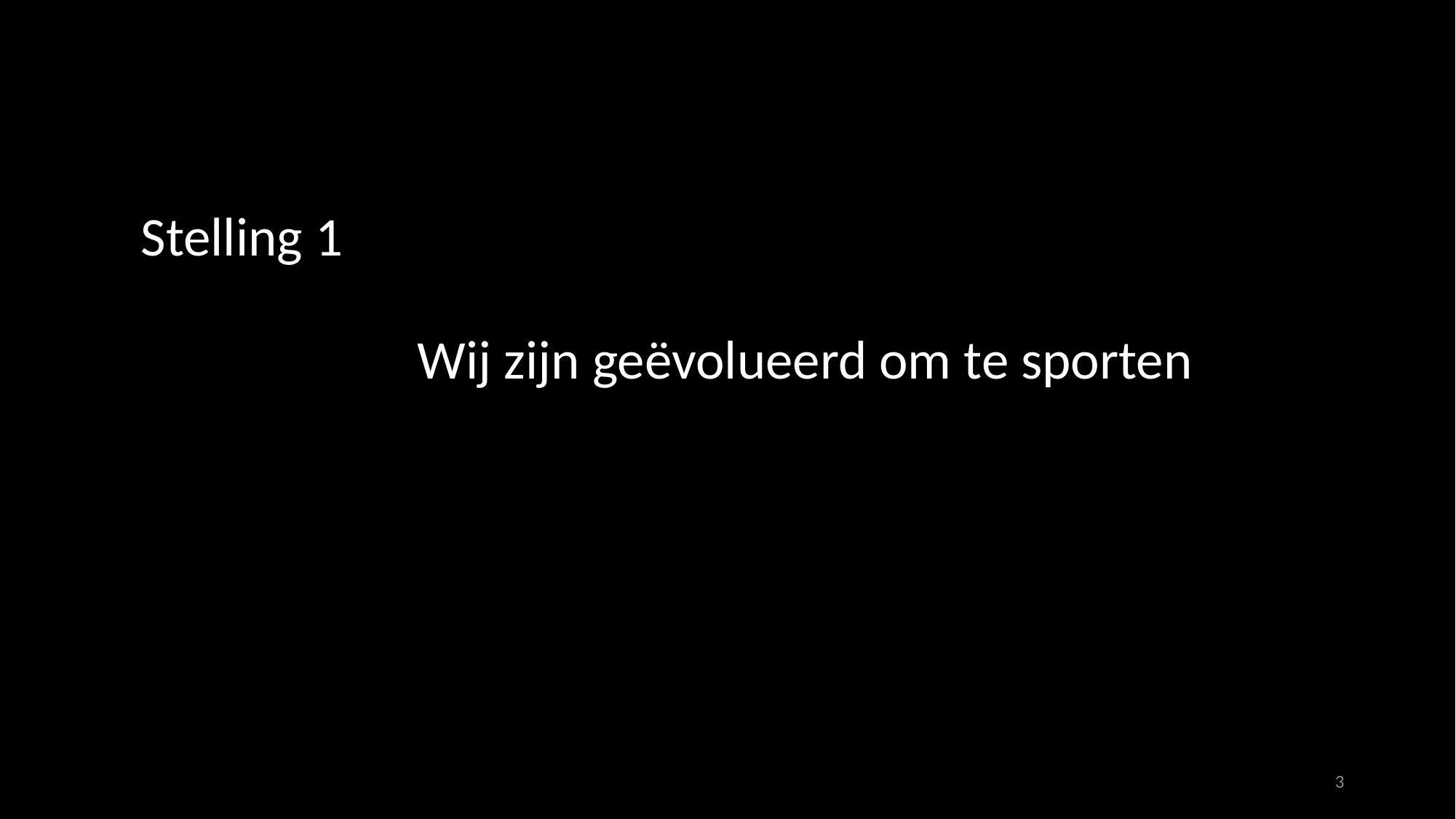

Stelling 1
Wij zijn geëvolueerd om te sporten
3